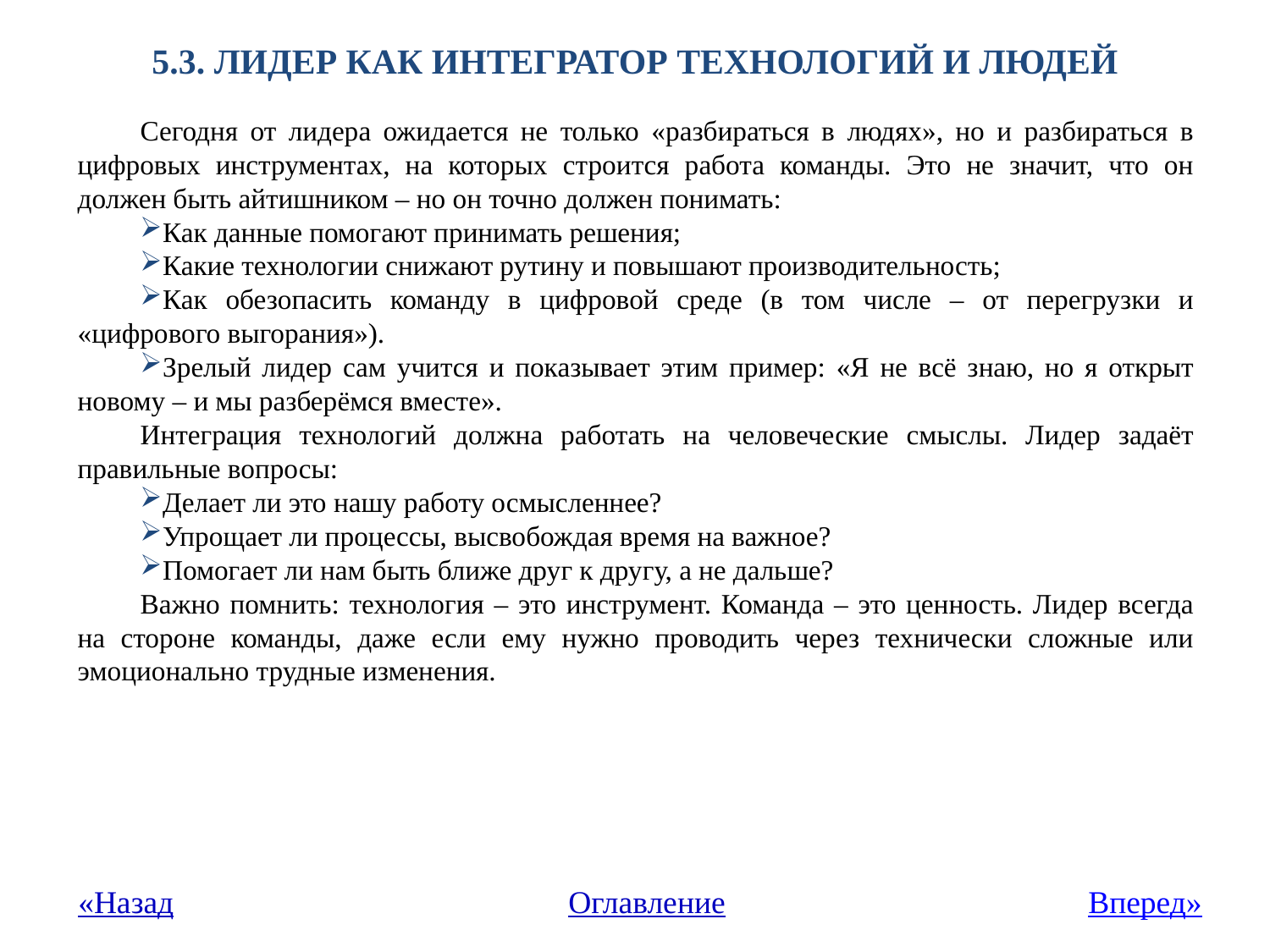

# 5.3. ЛИДЕР КАК ИНТЕГРАТОР ТЕХНОЛОГИЙ И ЛЮДЕЙ
Сегодня от лидера ожидается не только «разбираться в людях», но и разбираться в цифровых инструментах, на которых строится работа команды. Это не значит, что он должен быть айтишником – но он точно должен понимать:
Как данные помогают принимать решения;
Какие технологии снижают рутину и повышают производительность;
Как обезопасить команду в цифровой среде (в том числе – от перегрузки и «цифрового выгорания»).
Зрелый лидер сам учится и показывает этим пример: «Я не всё знаю, но я открыт новому – и мы разберёмся вместе».
Интеграция технологий должна работать на человеческие смыслы. Лидер задаёт правильные вопросы:
Делает ли это нашу работу осмысленнее?
Упрощает ли процессы, высвобождая время на важное?
Помогает ли нам быть ближе друг к другу, а не дальше?
Важно помнить: технология – это инструмент. Команда – это ценность. Лидер всегда на стороне команды, даже если ему нужно проводить через технически сложные или эмоционально трудные изменения.

«Назад
Оглавление
Вперед»